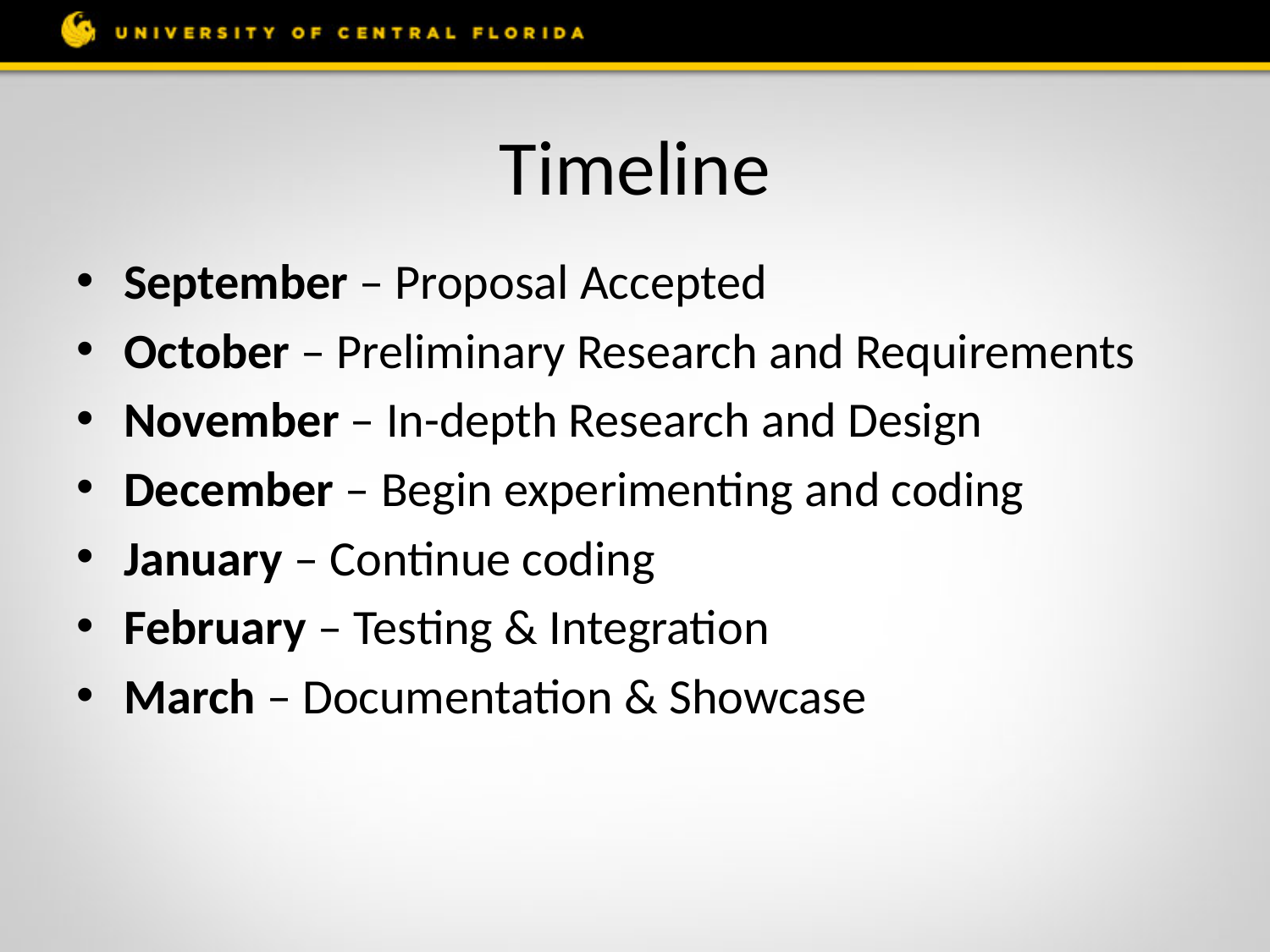

# Timeline
September – Proposal Accepted
October – Preliminary Research and Requirements
November – In-depth Research and Design
December – Begin experimenting and coding
January – Continue coding
February – Testing & Integration
March – Documentation & Showcase